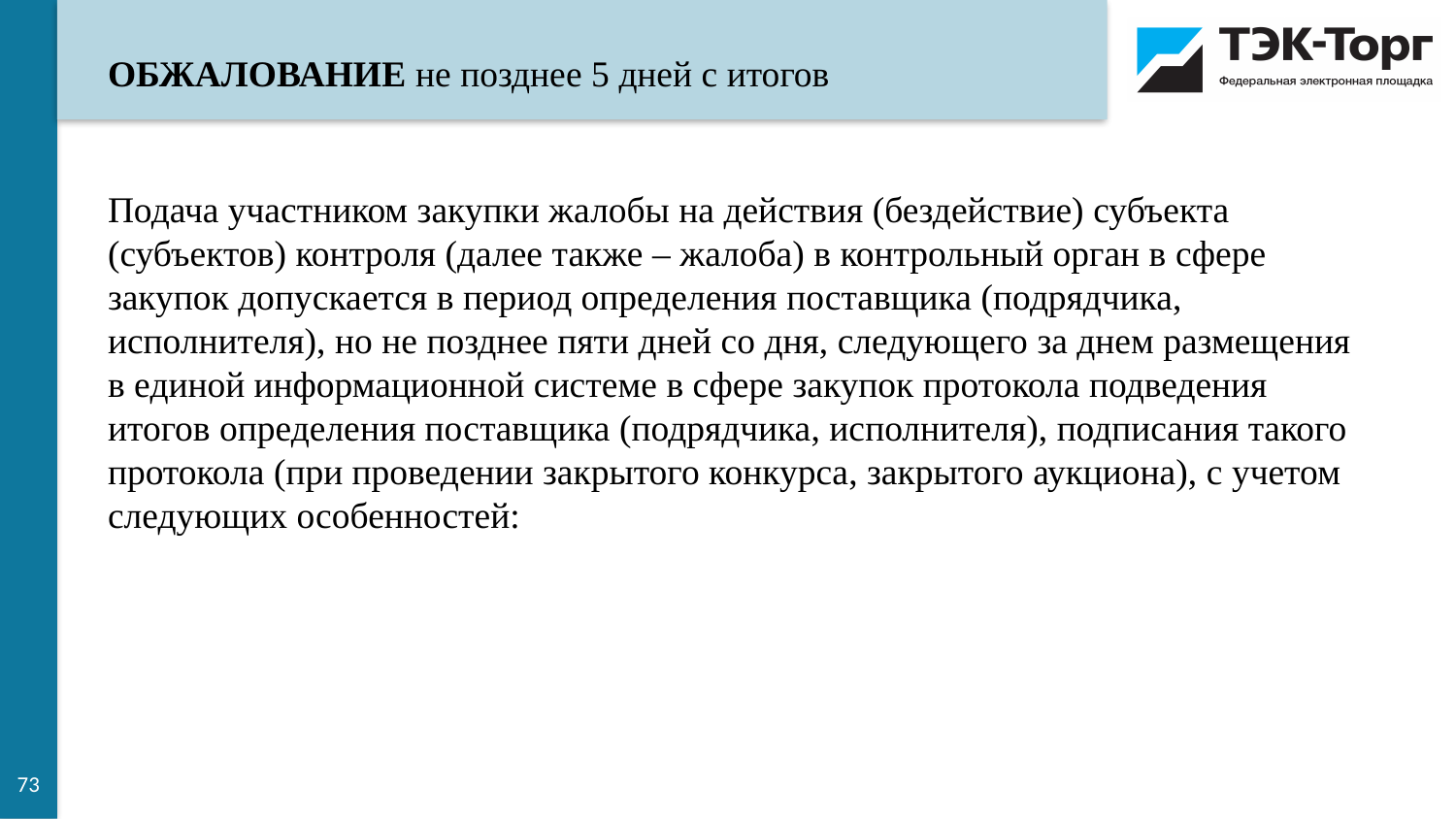

ОБЖАЛОВАНИЕ не позднее 5 дней с итогов

Подача участником закупки жалобы на действия (бездействие) субъекта (субъектов) контроля (далее также – жалоба) в контрольный орган в сфере закупок допускается в период определения поставщика (подрядчика, исполнителя), но не позднее пяти дней со дня, следующего за днем размещения в единой информационной системе в сфере закупок протокола подведения итогов определения поставщика (подрядчика, исполнителя), подписания такого протокола (при проведении закрытого конкурса, закрытого аукциона), с учетом следующих особенностей:
73